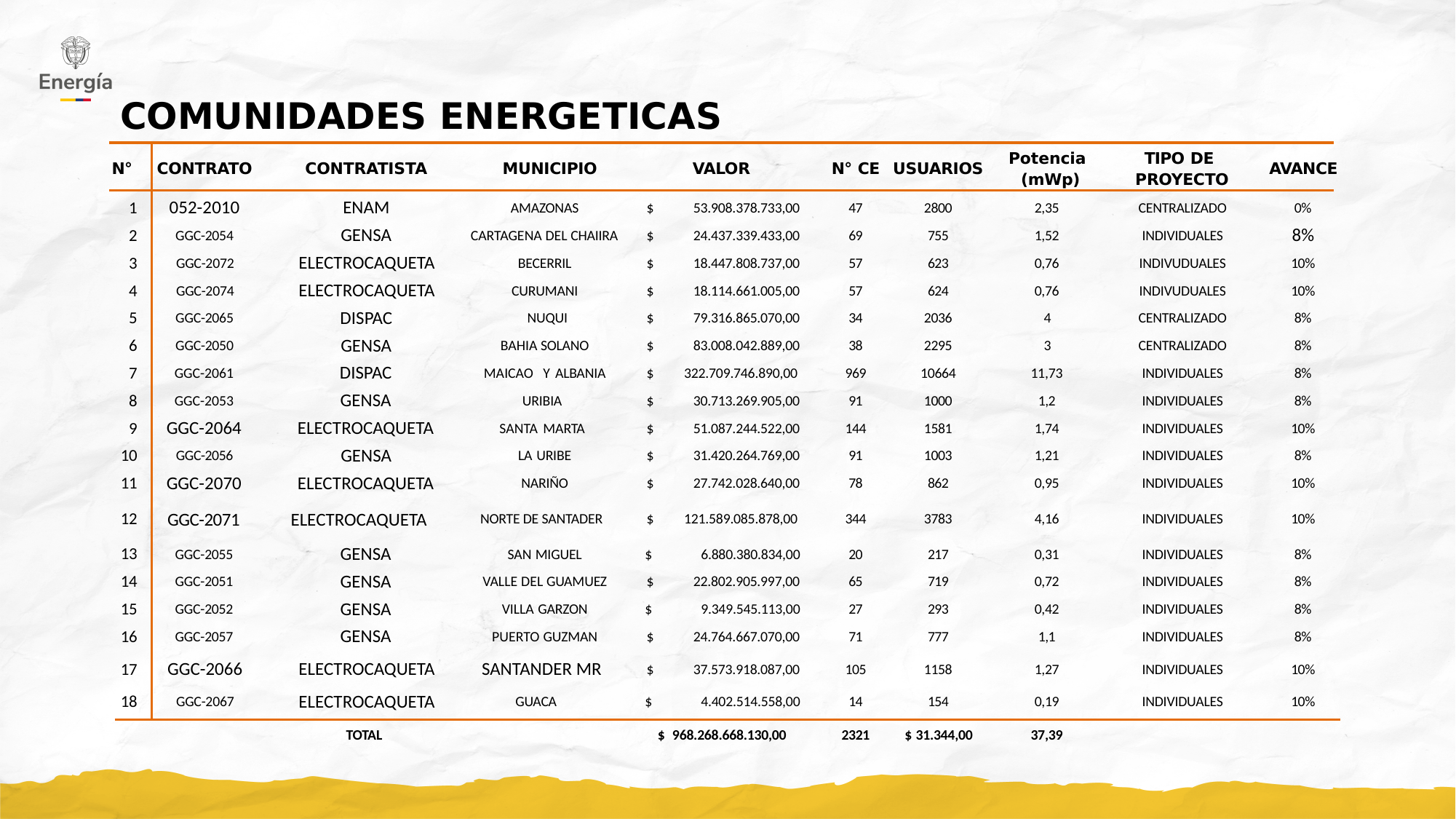

COMUNIDADES ENERGETICAS
| N° | CONTRATO | CONTRATISTA | MUNICIPIO | VALOR | N° CE | USUARIOS | Potencia (mWp) | TIPO DE PROYECTO | AVANCE |
| --- | --- | --- | --- | --- | --- | --- | --- | --- | --- |
| 1 | 052-2010 | ENAM | AMAZONAS | $ 53.908.378.733,00 | 47 | 2800 | 2,35 | CENTRALIZADO | 0% |
| 2 | GGC-2054 | GENSA | CARTAGENA DEL CHAIIRA | $ 24.437.339.433,00 | 69 | 755 | 1,52 | INDIVIDUALES | 8% |
| 3 | GGC-2072 | ELECTROCAQUETA | BECERRIL | $ 18.447.808.737,00 | 57 | 623 | 0,76 | INDIVUDUALES | 10% |
| 4 | GGC-2074 | ELECTROCAQUETA | CURUMANI | $ 18.114.661.005,00 | 57 | 624 | 0,76 | INDIVUDUALES | 10% |
| 5 | GGC-2065 | DISPAC | NUQUI | $ 79.316.865.070,00 | 34 | 2036 | 4 | CENTRALIZADO | 8% |
| 6 | GGC-2050 | GENSA | BAHIA SOLANO | $ 83.008.042.889,00 | 38 | 2295 | 3 | CENTRALIZADO | 8% |
| 7 | GGC-2061 | DISPAC | MAICAO Y ALBANIA | $ 322.709.746.890,00 | 969 | 10664 | 11,73 | INDIVIDUALES | 8% |
| 8 | GGC-2053 | GENSA | URIBIA | $ 30.713.269.905,00 | 91 | 1000 | 1,2 | INDIVIDUALES | 8% |
| 9 | GGC-2064 | ELECTROCAQUETA | SANTA MARTA | $ 51.087.244.522,00 | 144 | 1581 | 1,74 | INDIVIDUALES | 10% |
| 10 | GGC-2056 | GENSA | LA URIBE | $ 31.420.264.769,00 | 91 | 1003 | 1,21 | INDIVIDUALES | 8% |
| 11 | GGC-2070 | ELECTROCAQUETA | NARIÑO | $ 27.742.028.640,00 | 78 | 862 | 0,95 | INDIVIDUALES | 10% |
| 12 | GGC-2071 | ELECTROCAQUETA | NORTE DE SANTADER | $ 121.589.085.878,00 | 344 | 3783 | 4,16 | INDIVIDUALES | 10% |
| 13 | GGC-2055 | GENSA | SAN MIGUEL | $ 6.880.380.834,00 | 20 | 217 | 0,31 | INDIVIDUALES | 8% |
| 14 | GGC-2051 | GENSA | VALLE DEL GUAMUEZ | $ 22.802.905.997,00 | 65 | 719 | 0,72 | INDIVIDUALES | 8% |
| 15 | GGC-2052 | GENSA | VILLA GARZON | $ 9.349.545.113,00 | 27 | 293 | 0,42 | INDIVIDUALES | 8% |
| 16 | GGC-2057 | GENSA | PUERTO GUZMAN | $ 24.764.667.070,00 | 71 | 777 | 1,1 | INDIVIDUALES | 8% |
| 17 | GGC-2066 | ELECTROCAQUETA | SANTANDER MR | $ 37.573.918.087,00 | 105 | 1158 | 1,27 | INDIVIDUALES | 10% |
| 18 | GGC-2067 | ELECTROCAQUETA | GUACA | $ 4.402.514.558,00 | 14 | 154 | 0,19 | INDIVIDUALES | 10% |
| TOTAL |  |  |  | $ 968.268.668.130,00 | 2321 | $ 31.344,00 | 37,39 |  |  |